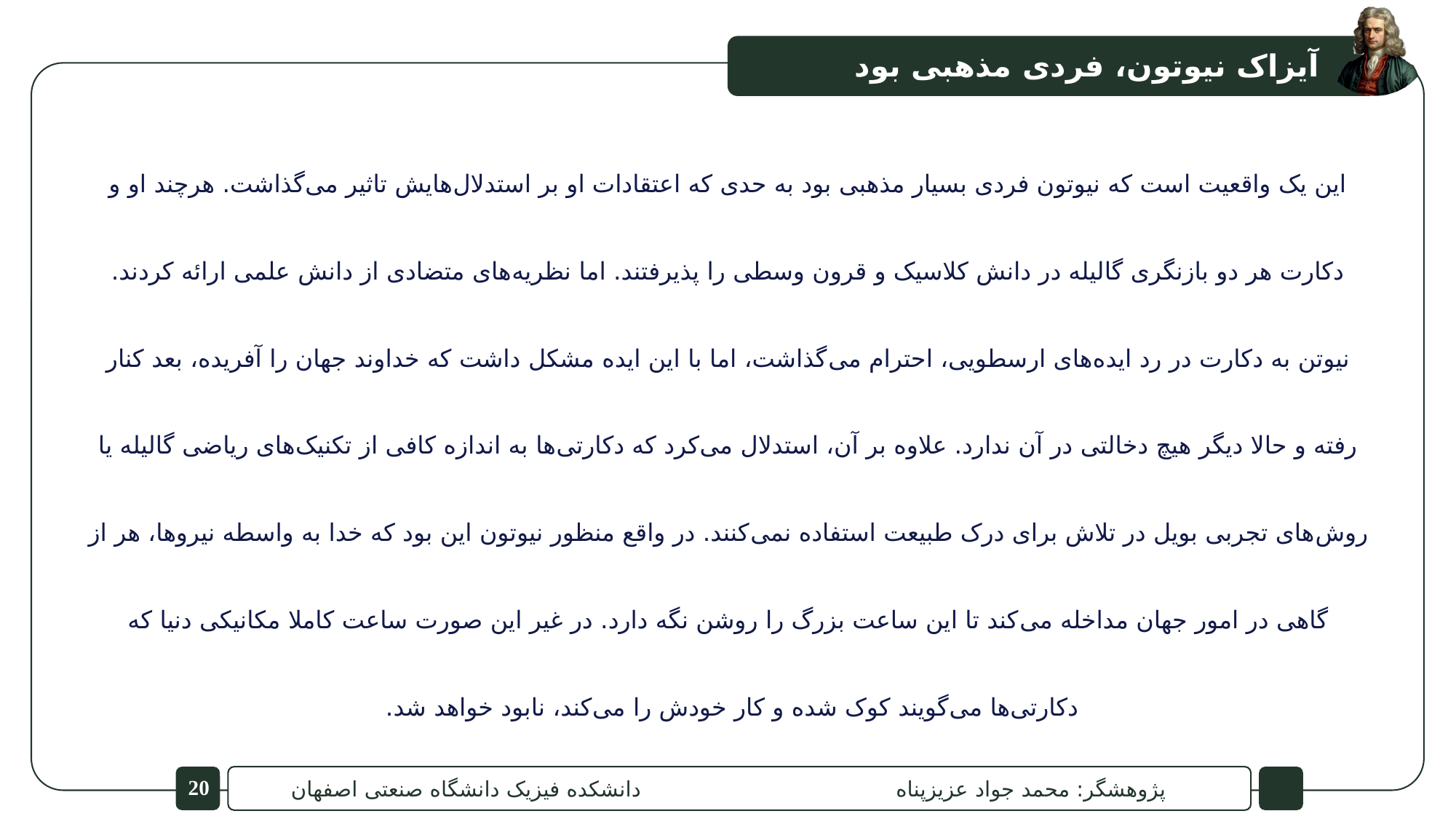

آیزاک نیوتون، فردی مذهبی بود
این یک واقعیت است که نیوتون فردی بسیار مذهبی بود به حدی که اعتقادات او بر استدلال‌هایش تاثیر می‌گذاشت. هرچند او و دکارت هر دو بازنگری گالیله در دانش کلاسیک و قرون وسطی را پذیرفتند. اما نظریه‌های متضادی از دانش علمی ارائه کردند. نیوتن به دکارت در رد ایده‌های ارسطویی، احترام می‌گذاشت، اما با این ایده مشکل داشت که خداوند جهان را آفریده، بعد کنار رفته و حالا دیگر هیچ دخالتی در آن ندارد. علاوه بر آن، استدلال می‌کرد که دکارتی‌ها به اندازه کافی از تکنیک‌های ریاضی گالیله یا روش‌های تجربی بویل در تلاش برای درک طبیعت استفاده نمی‌کنند. در واقع منظور نیوتون این بود که خدا به واسطه نیروها، هر‌ از گاهی در امور جهان مداخله می‌کند تا این ساعت بزرگ را روشن نگه دارد. در غیر این صورت ساعت کاملا مکانیکی دنیا که دکارتی‌ها می‌گویند کوک شده و کار خودش را می‌کند، نابود خواهد شد.
20
پژوهشگر: محمد جواد عزیزپناه                                      دانشکده فیزیک دانشگاه صنعتی اصفهان